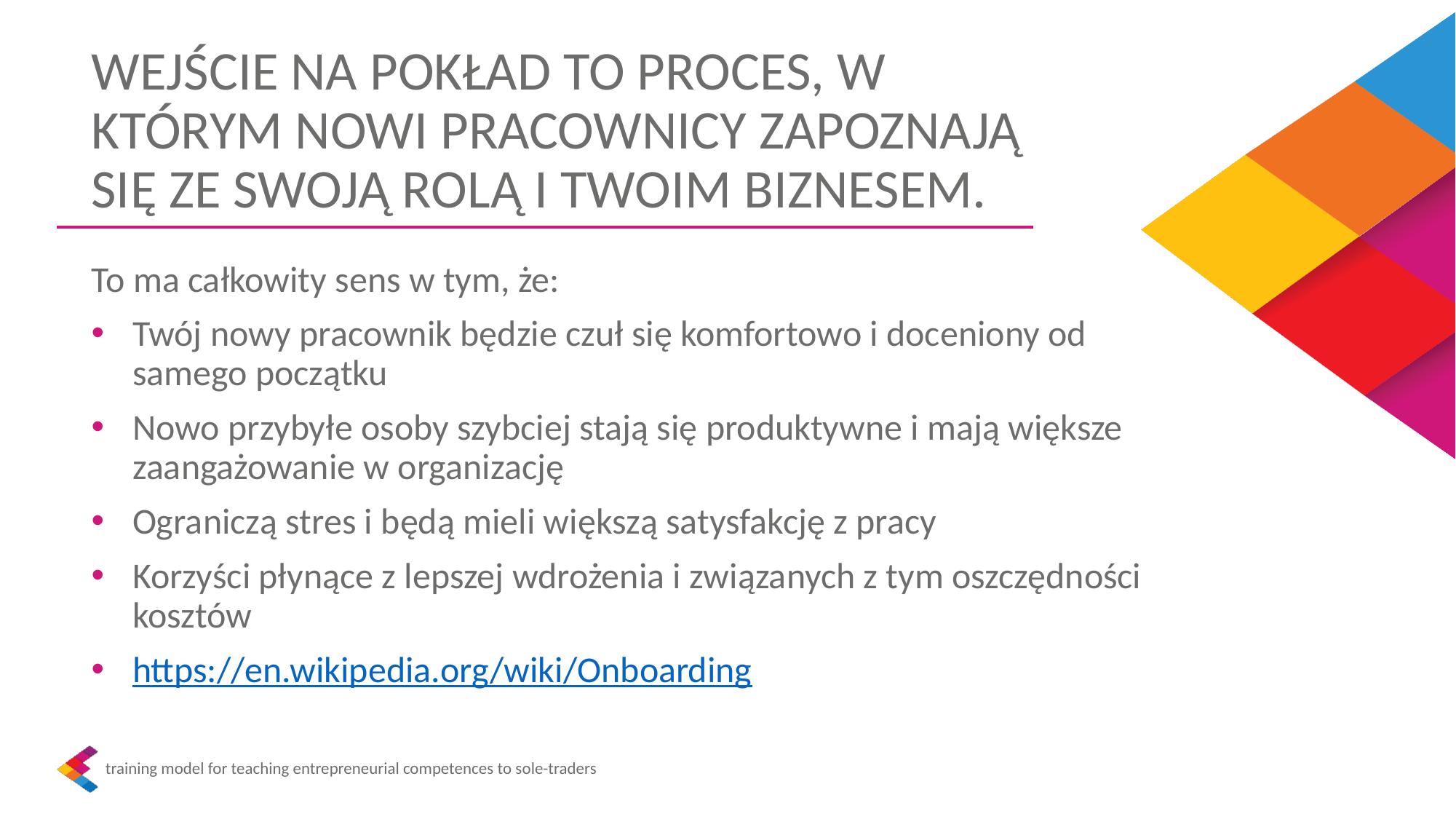

WEJŚCIE NA POKŁAD TO PROCES, W KTÓRYM NOWI PRACOWNICY ZAPOZNAJĄ SIĘ ZE SWOJĄ ROLĄ I TWOIM BIZNESEM.
To ma całkowity sens w tym, że:
Twój nowy pracownik będzie czuł się komfortowo i doceniony od samego początku
Nowo przybyłe osoby szybciej stają się produktywne i mają większe zaangażowanie w organizację
Ograniczą stres i będą mieli większą satysfakcję z pracy
Korzyści płynące z lepszej wdrożenia i związanych z tym oszczędności kosztów
https://en.wikipedia.org/wiki/Onboarding